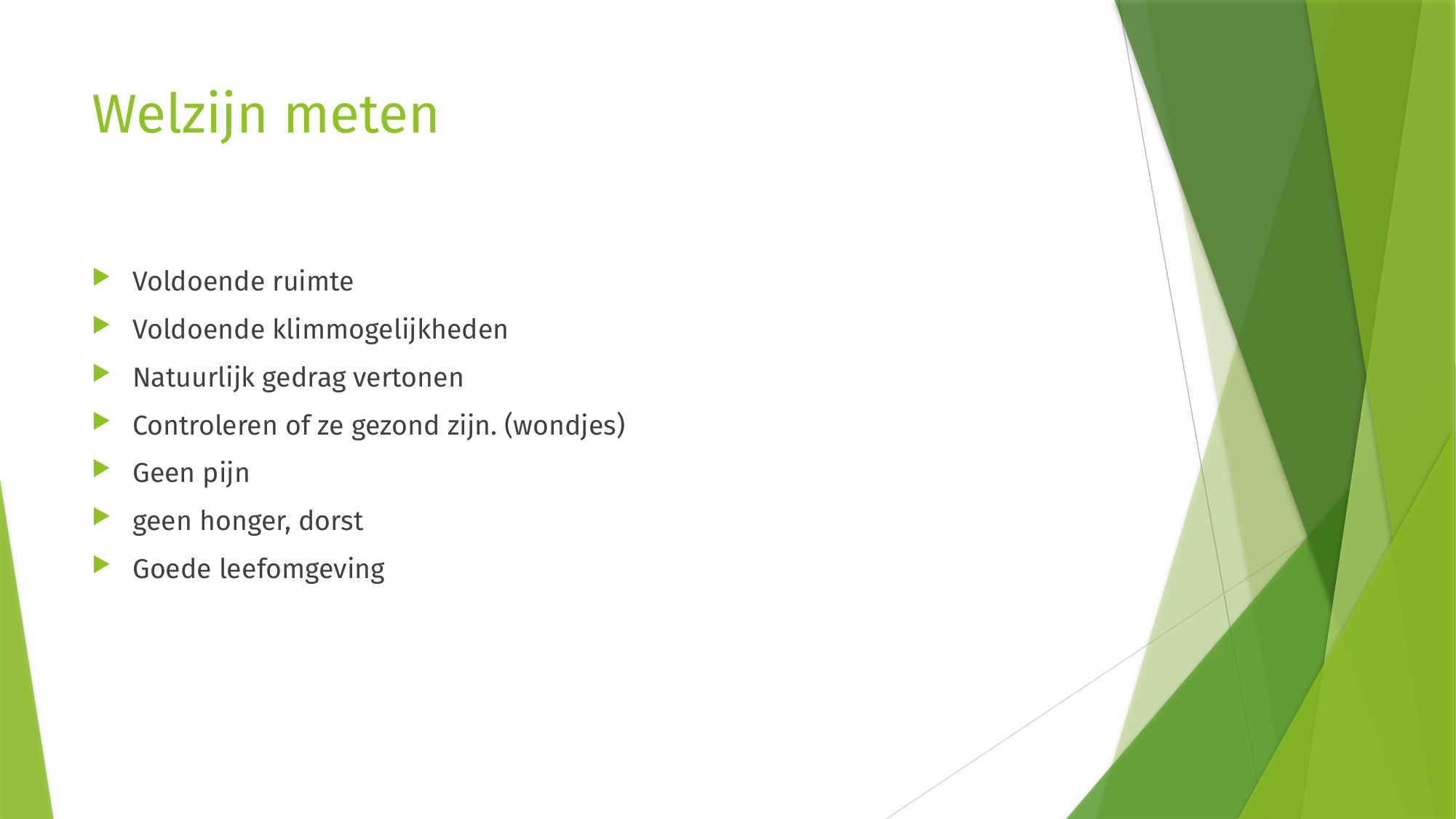

# Welzijn meten
Voldoende ruimte
Voldoende klimmogelijkheden
Natuurlijk gedrag vertonen
Controleren of ze gezond zijn. (wondjes)
Geen pijn
geen honger, dorst
Goede leefomgeving